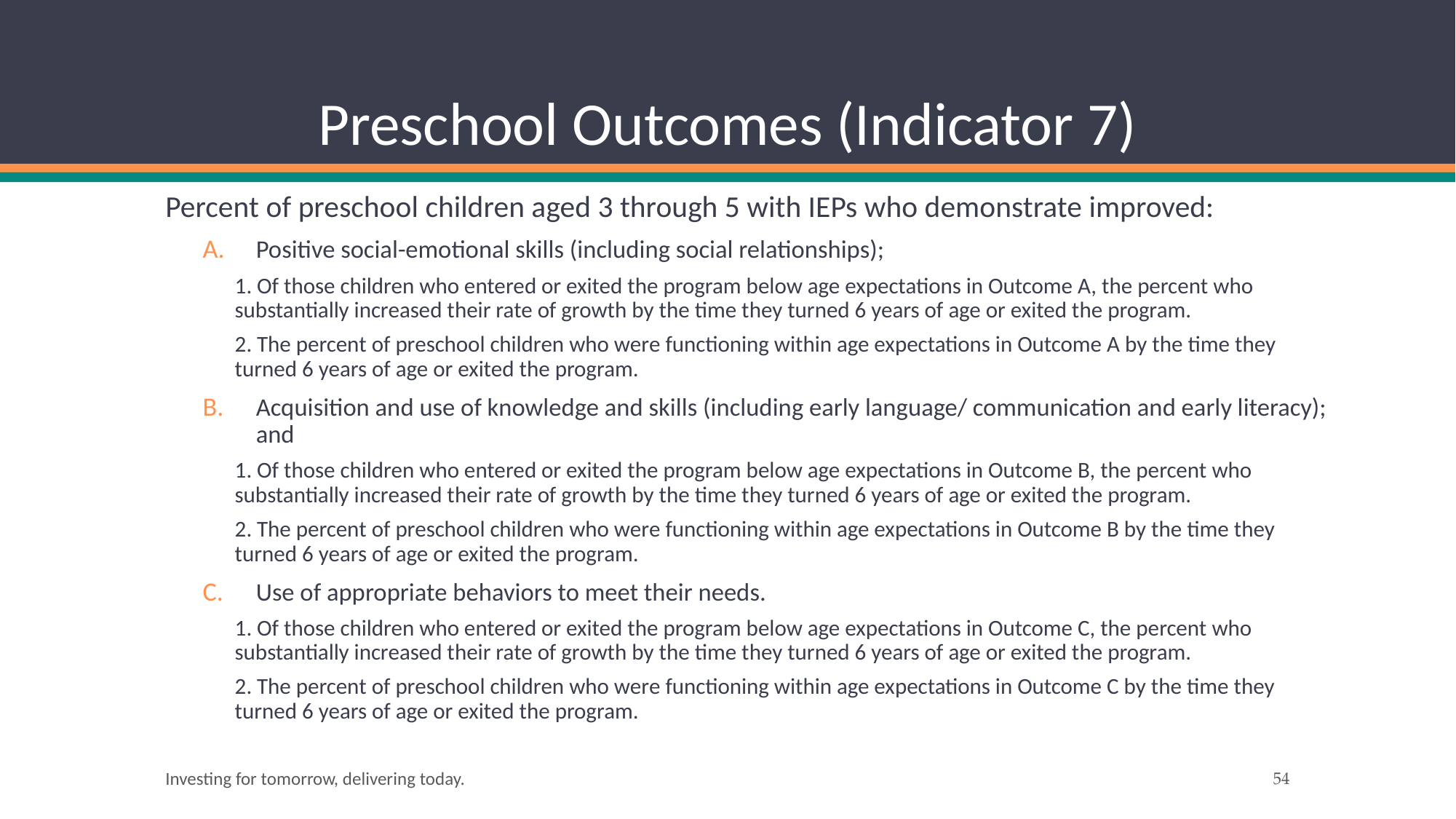

# Preschool Outcomes (Indicator 7)
Percent of preschool children aged 3 through 5 with IEPs who demonstrate improved:
Positive social-emotional skills (including social relationships);
1. Of those children who entered or exited the program below age expectations in Outcome A, the percent who substantially increased their rate of growth by the time they turned 6 years of age or exited the program.
2. The percent of preschool children who were functioning within age expectations in Outcome A by the time they turned 6 years of age or exited the program.
Acquisition and use of knowledge and skills (including early language/ communication and early literacy); and
1. Of those children who entered or exited the program below age expectations in Outcome B, the percent who substantially increased their rate of growth by the time they turned 6 years of age or exited the program.
2. The percent of preschool children who were functioning within age expectations in Outcome B by the time they turned 6 years of age or exited the program.
Use of appropriate behaviors to meet their needs.
1. Of those children who entered or exited the program below age expectations in Outcome C, the percent who substantially increased their rate of growth by the time they turned 6 years of age or exited the program.
2. The percent of preschool children who were functioning within age expectations in Outcome C by the time they turned 6 years of age or exited the program.

Investing for tomorrow, delivering today.
54